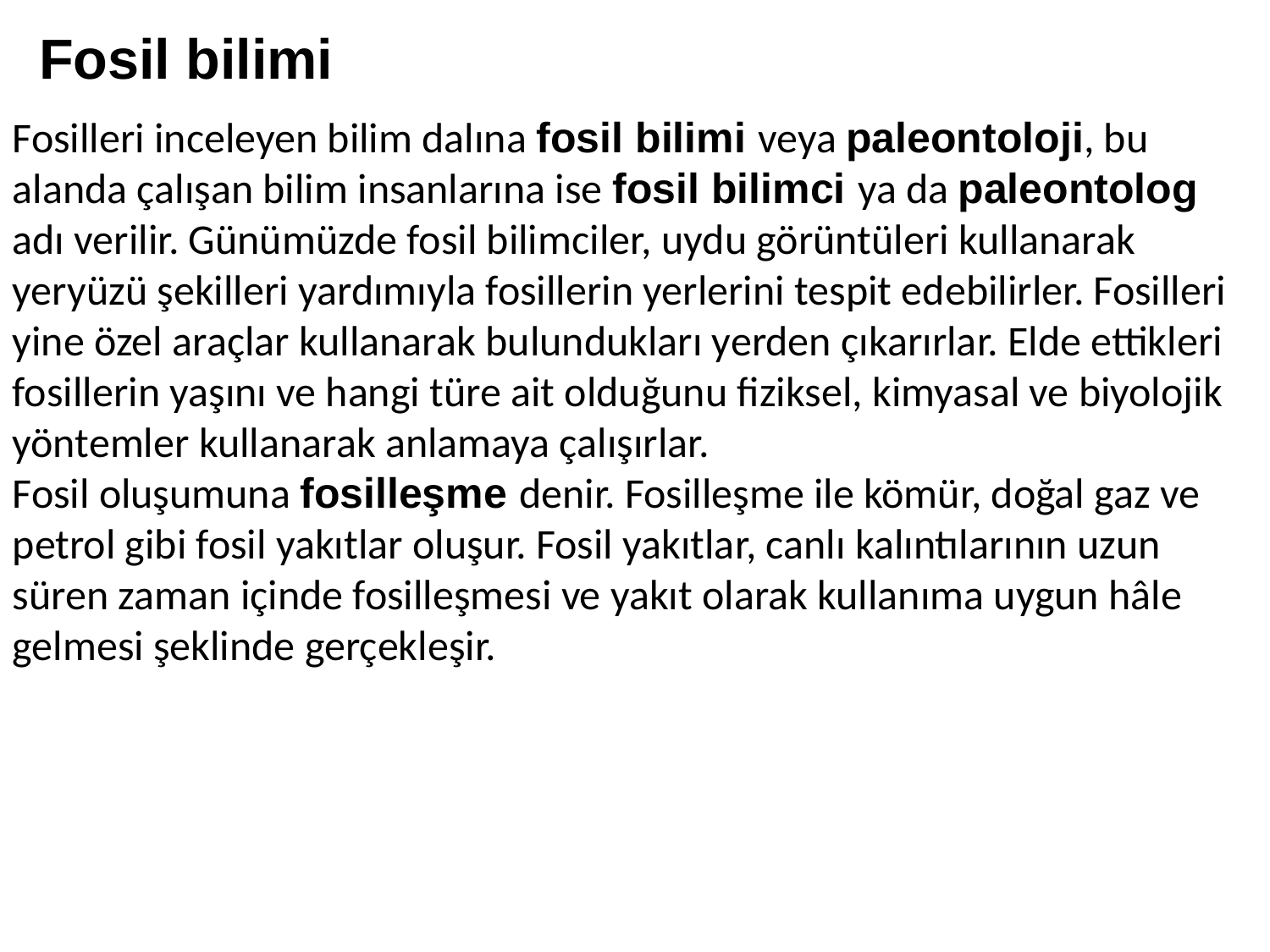

Fosil bilimi
Fosilleri inceleyen bilim dalına fosil bilimi veya paleontoloji, bu alanda çalışan bilim insanlarına ise fosil bilimci ya da paleontolog adı verilir. Günümüzde fosil bilimciler, uydu görüntüleri kullanarak yeryüzü şekilleri yardımıyla fosillerin yerlerini tespit edebilirler. Fosilleri yine özel araçlar kullanarak bulundukları yerden çıkarırlar. Elde ettikleri fosillerin yaşını ve hangi türe ait olduğunu fiziksel, kimyasal ve biyolojik yöntemler kullanarak anlamaya çalışırlar.
Fosil oluşumuna fosilleşme denir. Fosilleşme ile kömür, doğal gaz ve petrol gibi fosil yakıtlar oluşur. Fosil yakıtlar, canlı kalıntılarının uzun süren zaman içinde fosilleşmesi ve yakıt olarak kullanıma uygun hâle gelmesi şeklinde gerçekleşir.